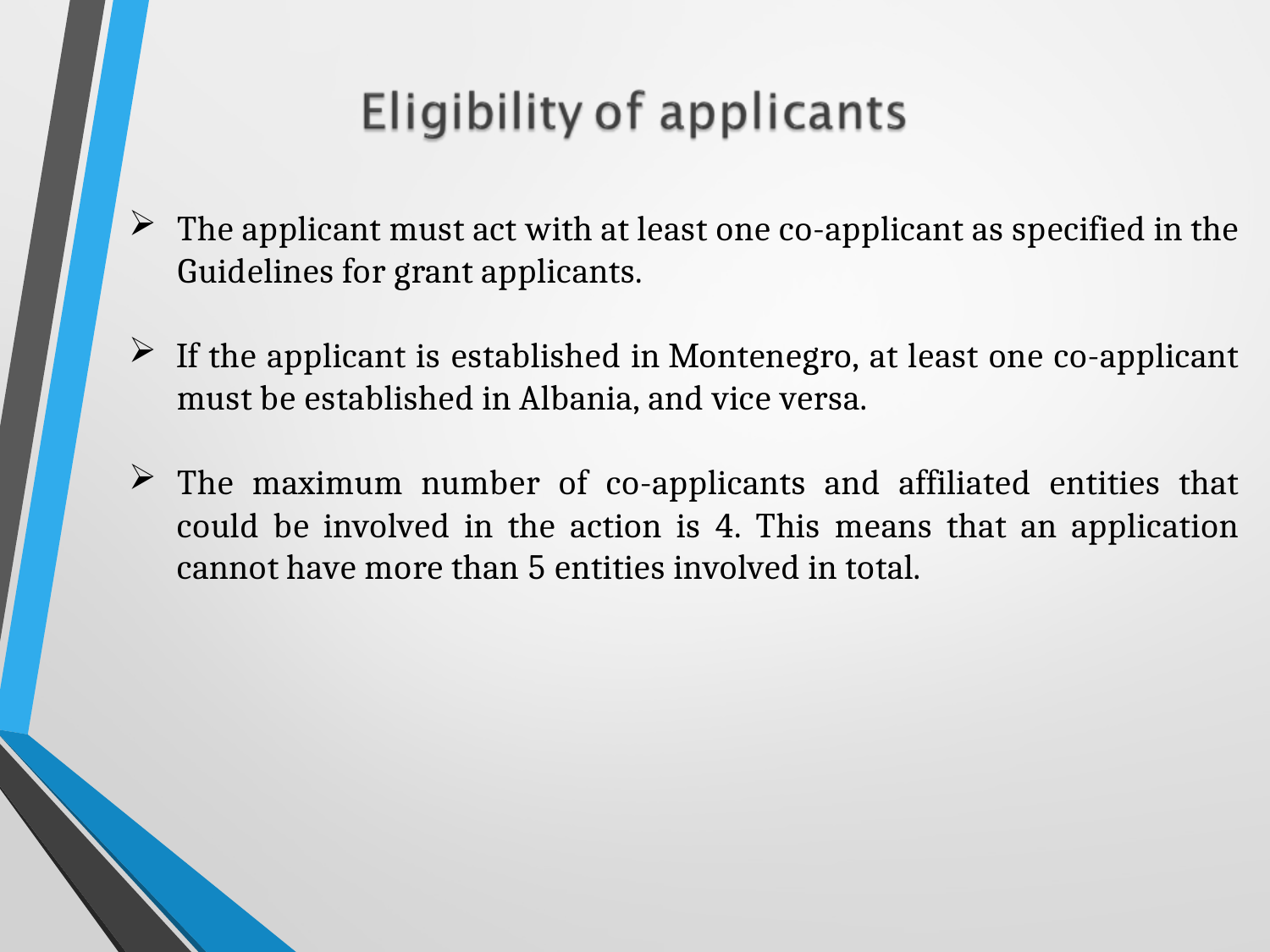

The applicant must act with at least one co-applicant as specified in the Guidelines for grant applicants.

If the applicant is established in Montenegro, at least one co-applicant must be established in Albania, and vice versa.

The maximum number of co-applicants and affiliated entities that could be involved in the action is 4. This means that an application cannot have more than 5 entities involved in total.